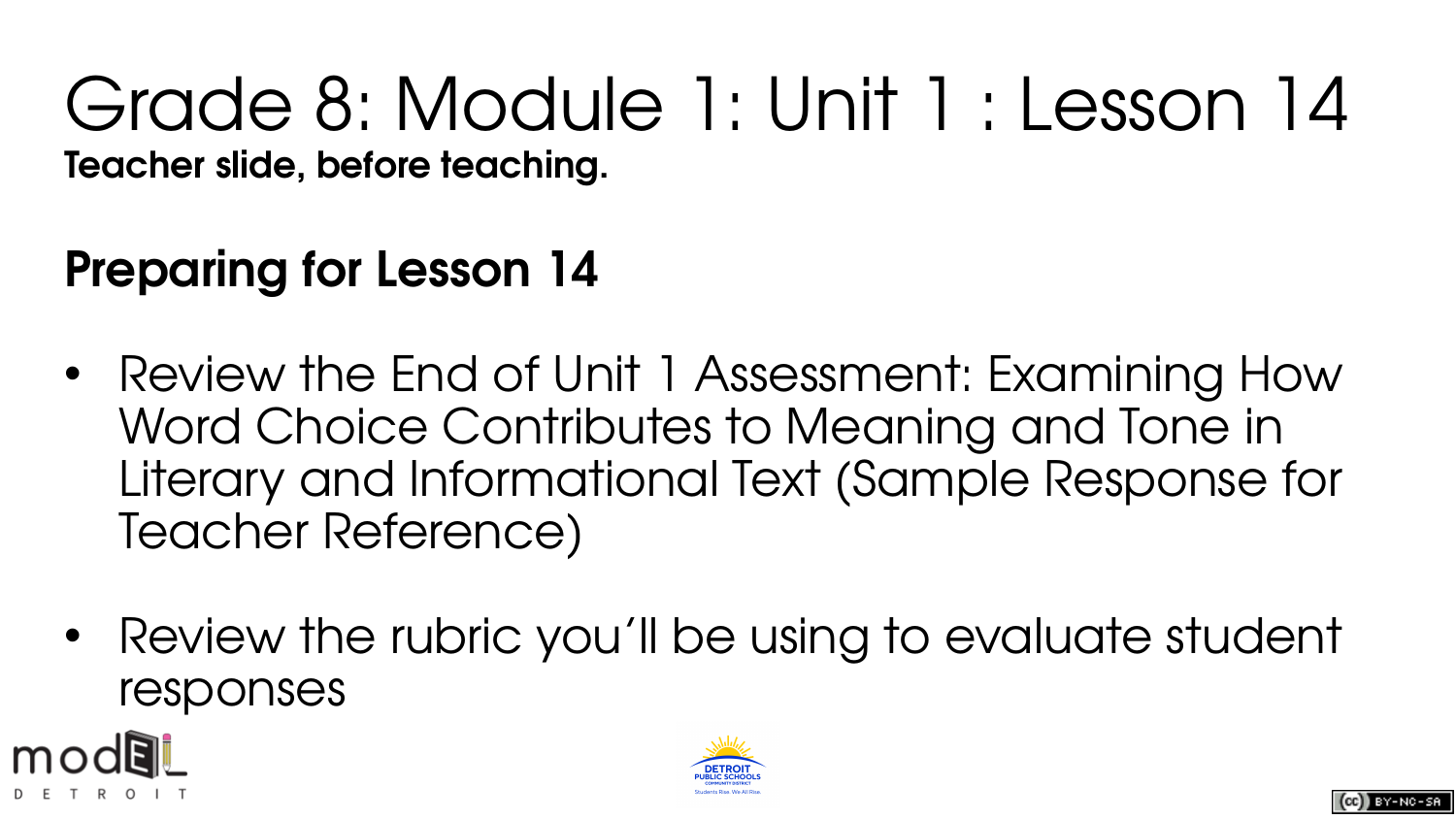

# Grade 8: Module 1: Unit 1 : Lesson 14 Teacher slide, before teaching.
Preparing for Lesson 14

Review the End of Unit 1 Assessment: Examining How Word Choice Contributes to Meaning and Tone in Literary and Informational Text (Sample Response for Teacher Reference)

Review the rubric you’ll be using to evaluate student responses